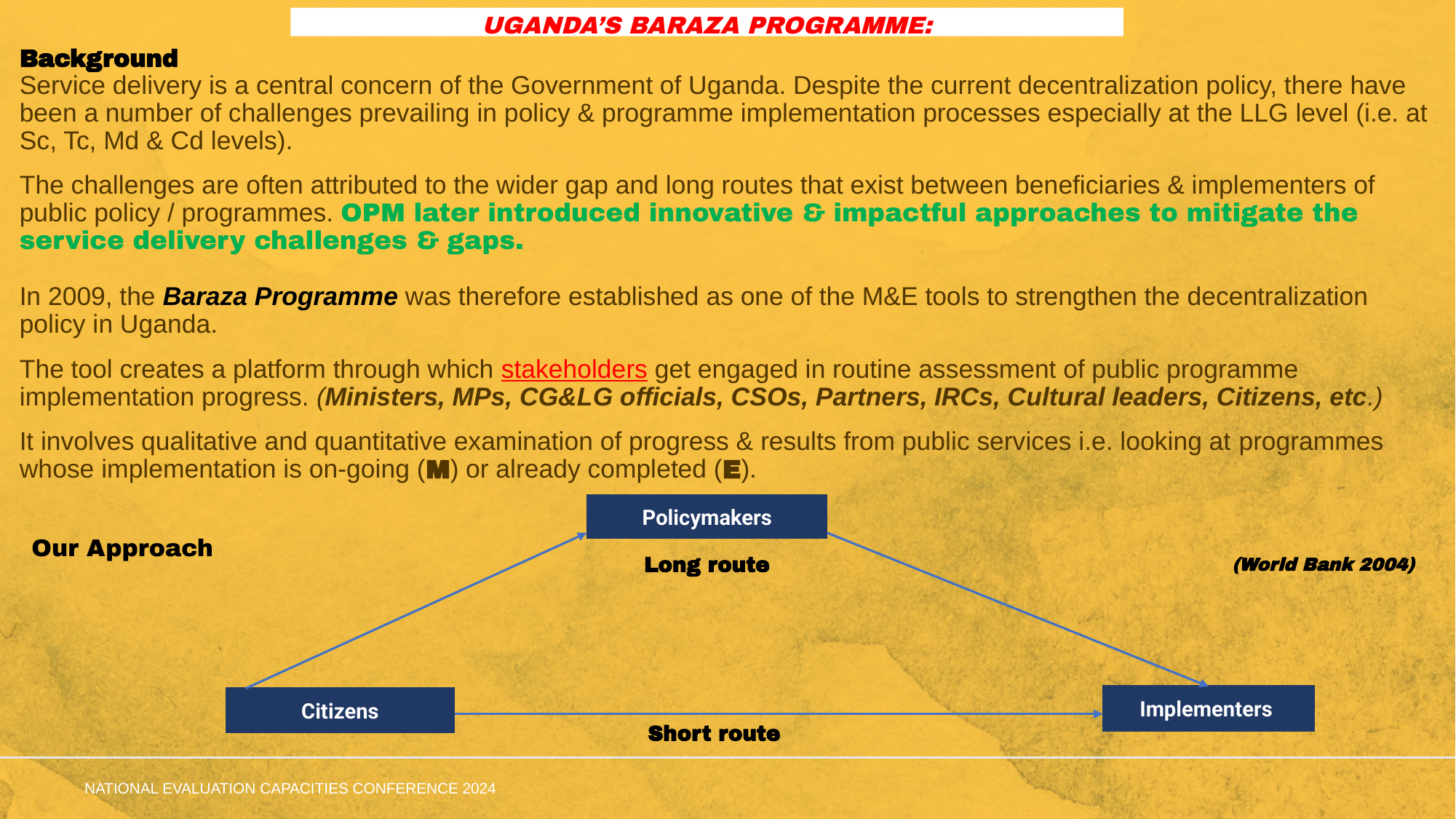

UGANDA’S BARAZA PROGRAMME:
Background
Service delivery is a central concern of the Government of Uganda. Despite the current decentralization policy, there have been a number of challenges prevailing in policy & programme implementation processes especially at the LLG level (i.e. at Sc, Tc, Md & Cd levels).

The challenges are often attributed to the wider gap and long routes that exist between beneficiaries & implementers of public policy / programmes. OPM later introduced innovative & impactful approaches to mitigate the service delivery challenges & gaps.

In 2009, the Baraza Programme was therefore established as one of the M&E tools to strengthen the decentralization policy in Uganda.

The tool creates a platform through which stakeholders get engaged in routine assessment of public programme implementation progress. (Ministers, MPs, CG&LG officials, CSOs, Partners, IRCs, Cultural leaders, Citizens, etc.)

It involves qualitative and quantitative examination of progress & results from public services i.e. looking at programmes whose implementation is on-going (M) or already completed (E).
Policymakers
Our Approach
Long route
(World Bank 2004)
Implementers
Citizens
Short route